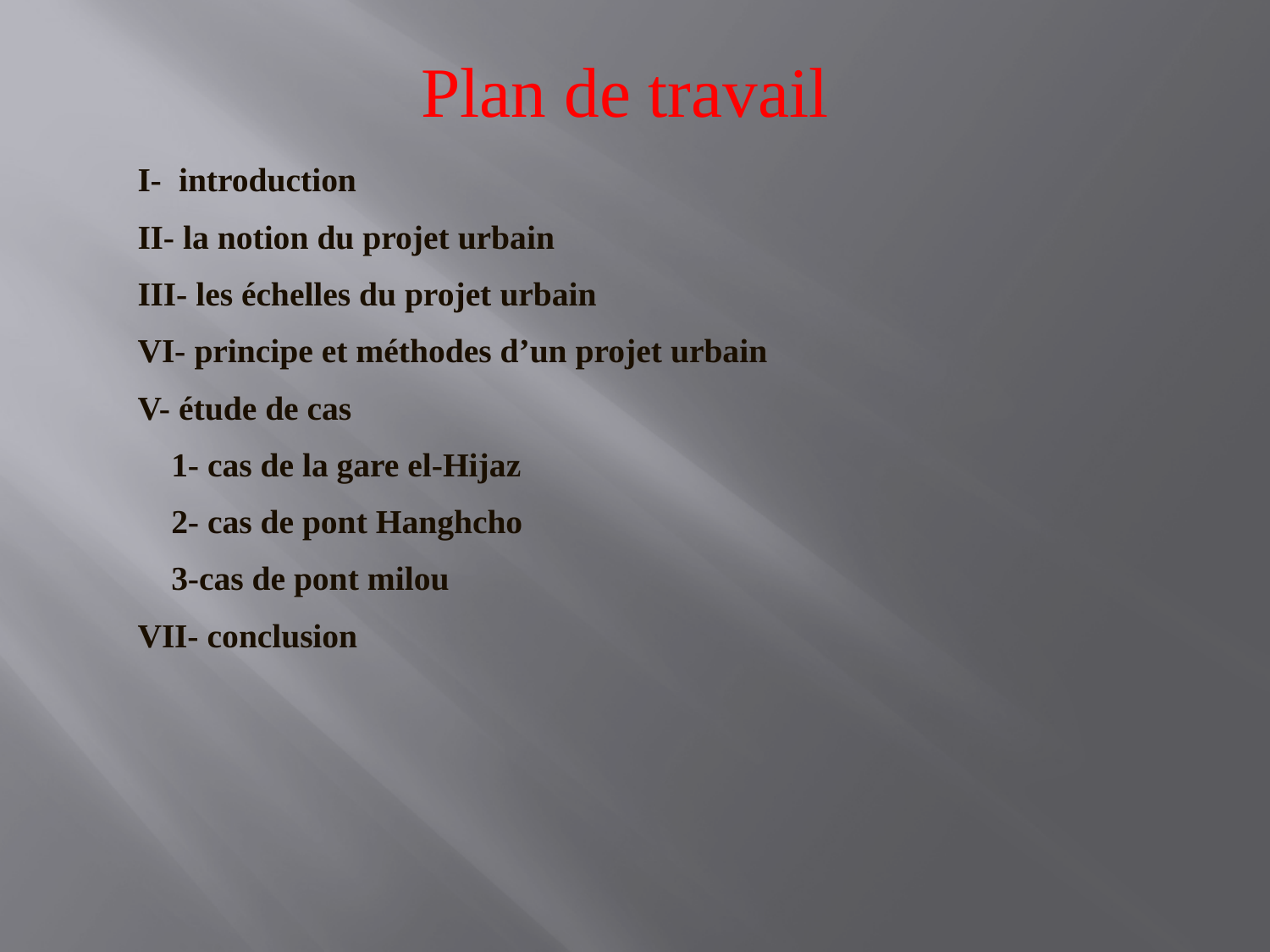

Plan de travail
I-  introduction
II- la notion du projet urbain
III- les échelles du projet urbain
VI- principe et méthodes d’un projet urbain
V- étude de cas
    1- cas de la gare el-Hijaz
    2- cas de pont Hanghcho
    3-cas de pont milou
VII- conclusion